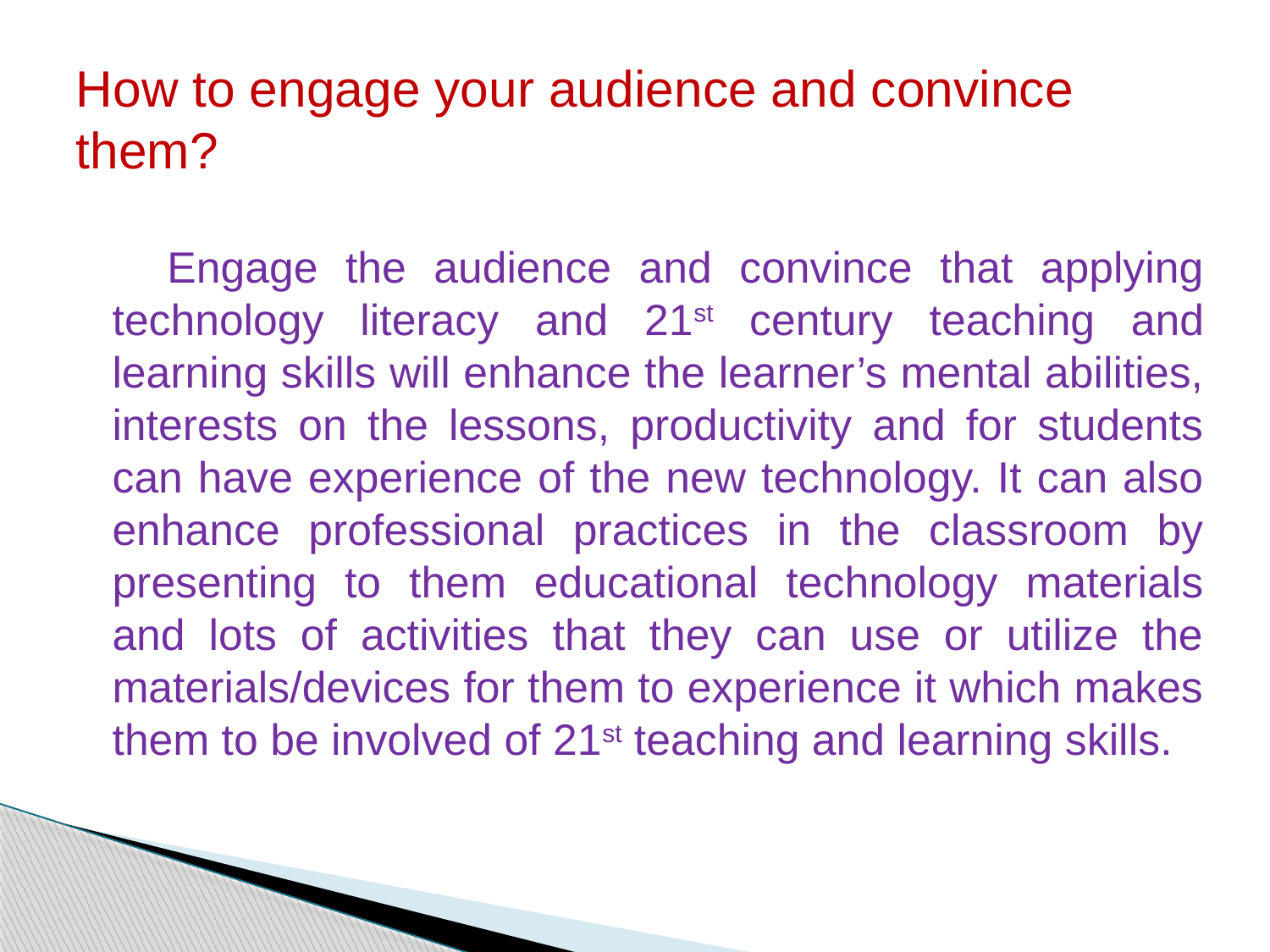

# How to engage your audience and convince them?
		  Engage the audience and convince that applying technology literacy and 21st century teaching and learning skills will enhance the learner’s mental abilities, interests on the lessons, productivity and for students can have experience of the new technology. It can also enhance professional practices in the classroom by presenting to them educational technology materials and lots of activities that they can use or utilize the materials/devices for them to experience it which makes them to be involved of 21st teaching and learning skills.